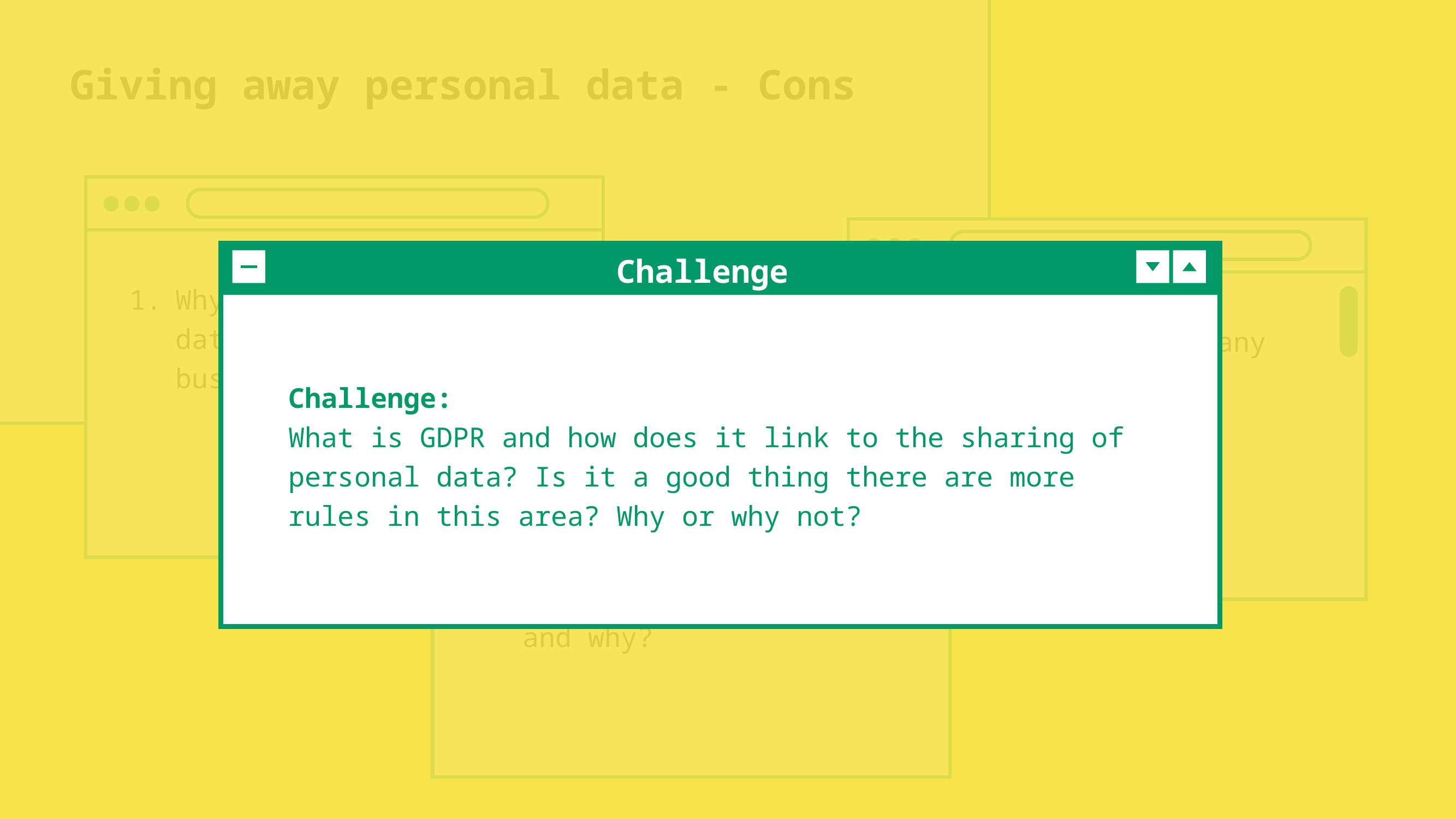

Giving away personal data - Cons

Why is this personal data so valuable to businesses?

Can you think of any more risks of sharing personal data?

How comfortable are you with your data being shared and why?

Challenge

Challenge:
What is GDPR and how does it link to the sharing of personal data? Is it a good thing there are more rules in this area? Why or why not?